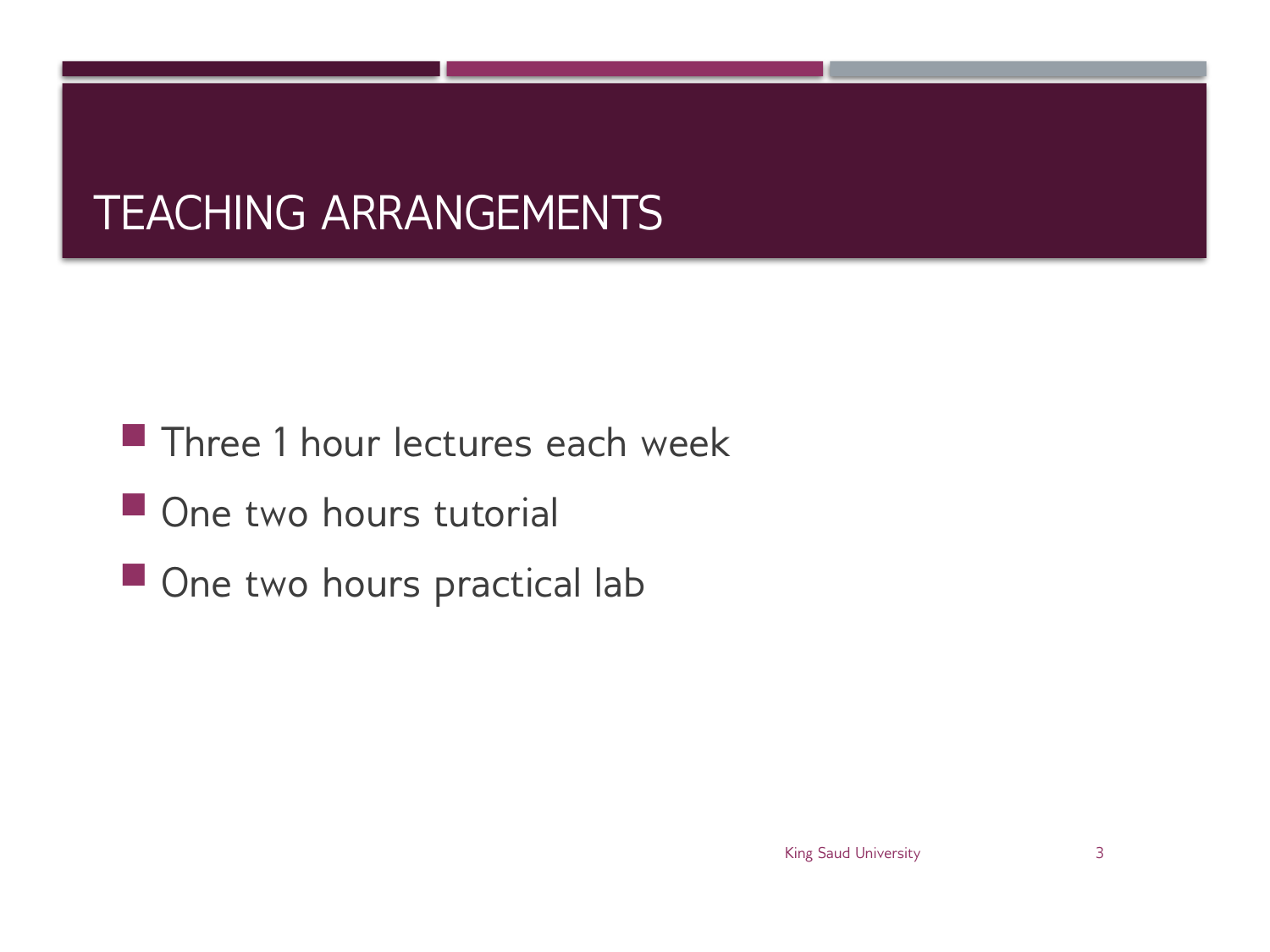

# Teaching Arrangements
Three 1 hour lectures each week
One two hours tutorial
One two hours practical lab

King Saud University
3